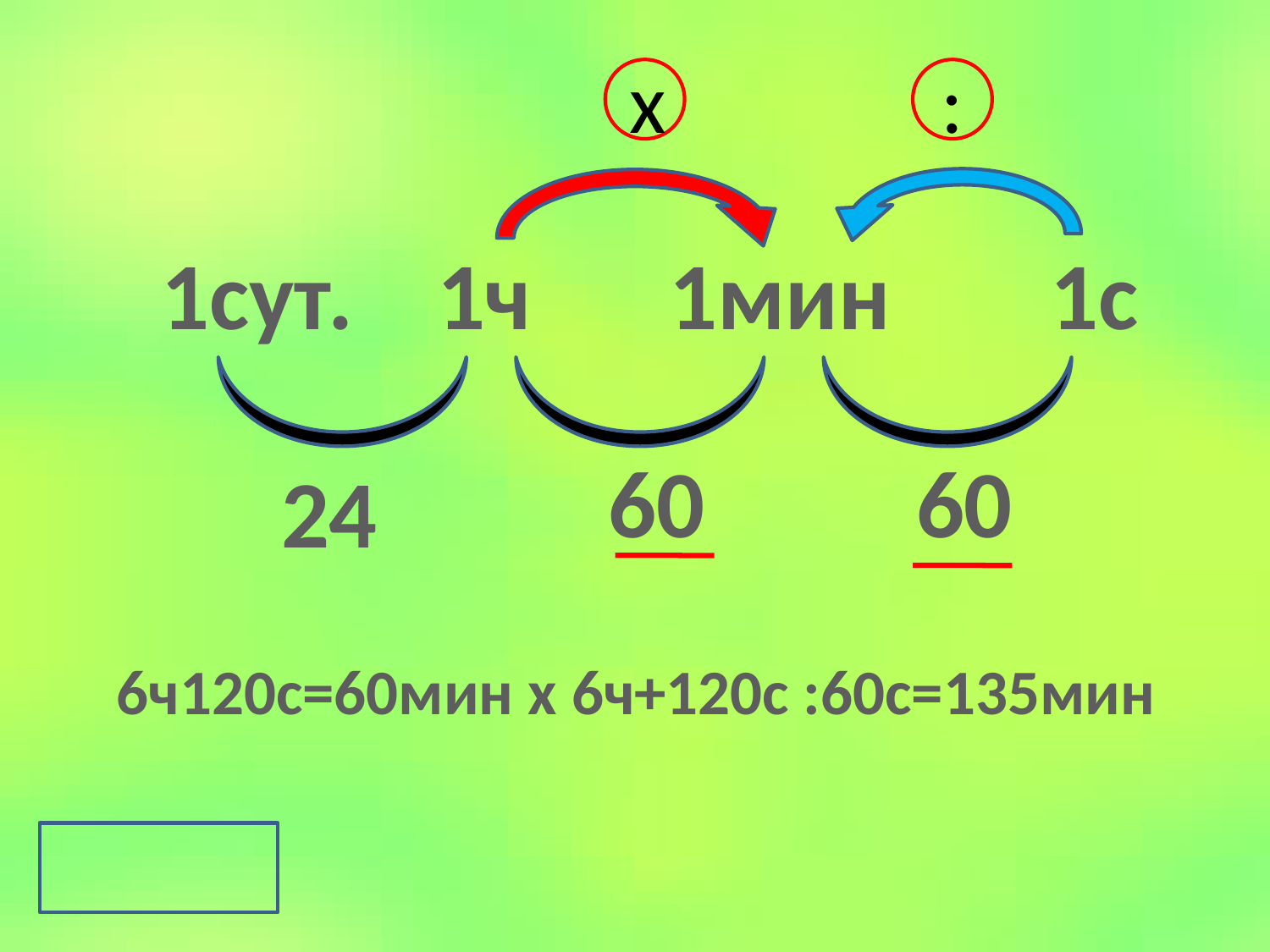

х
:

1сут.	 1ч		1мин		1с

60
60
24
6ч120с=60мин х 6ч+120с :60с=135мин